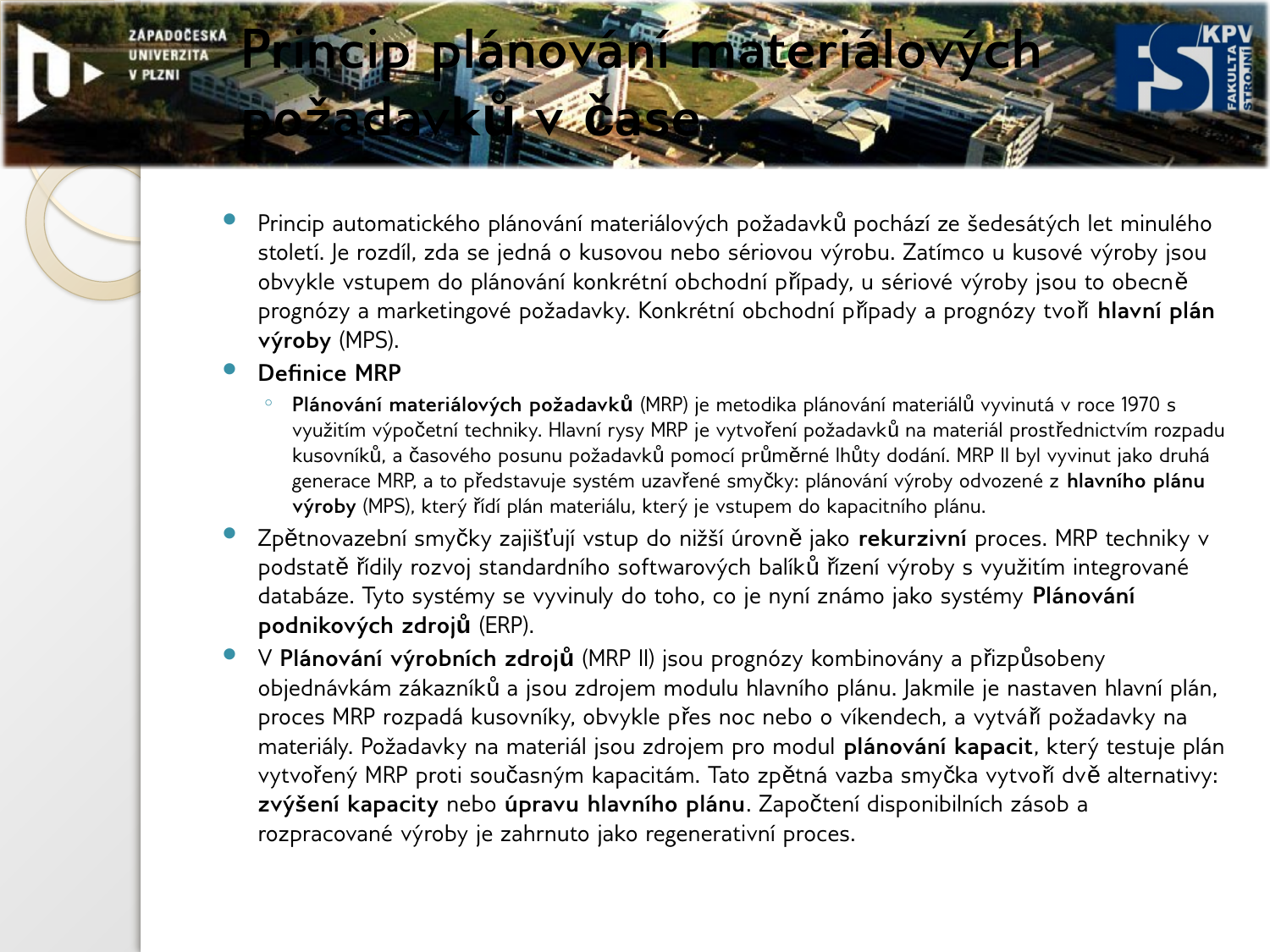

# Princip plánování materiálových požadavků v čase
Princip automatického plánování materiálových požadavků pochází ze šedesátých let minulého století. Je rozdíl, zda se jedná o kusovou nebo sériovou výrobu. Zatímco u kusové výroby jsou obvykle vstupem do plánování konkrétní obchodní případy, u sériové výroby jsou to obecně prognózy a marketingové požadavky. Konkrétní obchodní případy a prognózy tvoří hlavní plán výroby (MPS).
Definice MRP
Plánování materiálových požadavků (MRP) je metodika plánování materiálů vyvinutá v roce 1970 s využitím výpočetní techniky. Hlavní rysy MRP je vytvoření požadavků na materiál prostřednictvím rozpadu kusovníků, a časového posunu požadavků pomocí průměrné lhůty dodání. MRP II byl vyvinut jako druhá generace MRP, a to představuje systém uzavřené smyčky: plánování výroby odvozené z hlavního plánu výroby (MPS), který řídí plán materiálu, který je vstupem do kapacitního plánu.
Zpětnovazební smyčky zajišťují vstup do nižší úrovně jako rekurzivní proces. MRP techniky v podstatě řídily rozvoj standardního softwarových balíků řízení výroby s využitím integrované databáze. Tyto systémy se vyvinuly do toho, co je nyní známo jako systémy Plánování podnikových zdrojů (ERP).
V Plánování výrobních zdrojů (MRP II) jsou prognózy kombinovány a přizpůsobeny objednávkám zákazníků a jsou zdrojem modulu hlavního plánu. Jakmile je nastaven hlavní plán, proces MRP rozpadá kusovníky, obvykle přes noc nebo o víkendech, a vytváří požadavky na materiály. Požadavky na materiál jsou zdrojem pro modul plánování kapacit, který testuje plán vytvořený MRP proti současným kapacitám. Tato zpětná vazba smyčka vytvoří dvě alternativy: zvýšení kapacity nebo úpravu hlavního plánu. Započtení disponibilních zásob a rozpracované výroby je zahrnuto jako regenerativní proces.